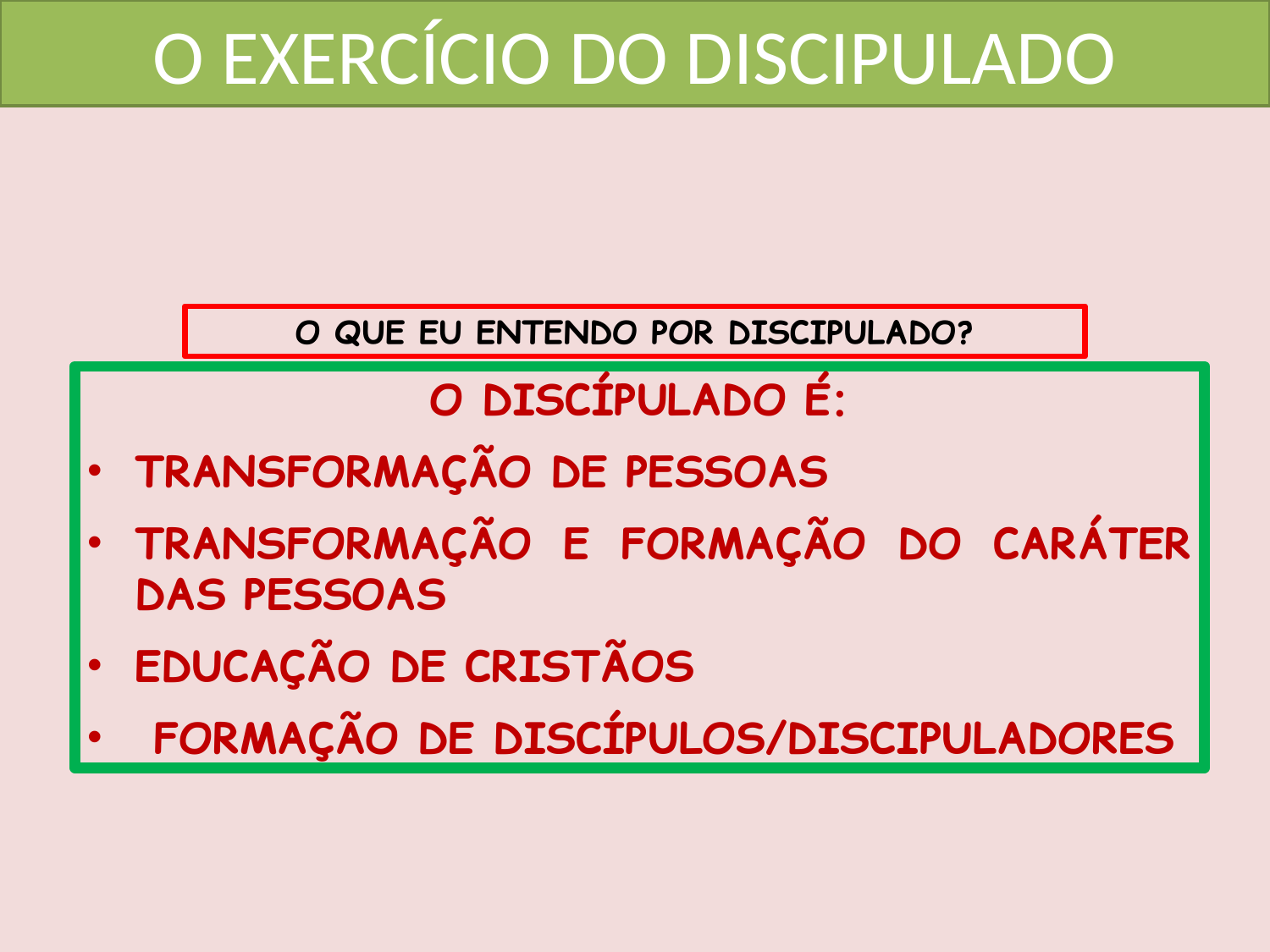

O EXERCÍCIO DO DISCIPULADO
O QUE EU ENTENDO POR DISCIPULADO?
O DISCÍPULADO É:
TRANSFORMAÇÃO DE PESSOAS
TRANSFORMAÇÃO E FORMAÇÃO DO CARÁTER DAS PESSOAS
EDUCAÇÃO DE CRISTÃOS
 FORMAÇÃO DE DISCÍPULOS/DISCIPULADORES